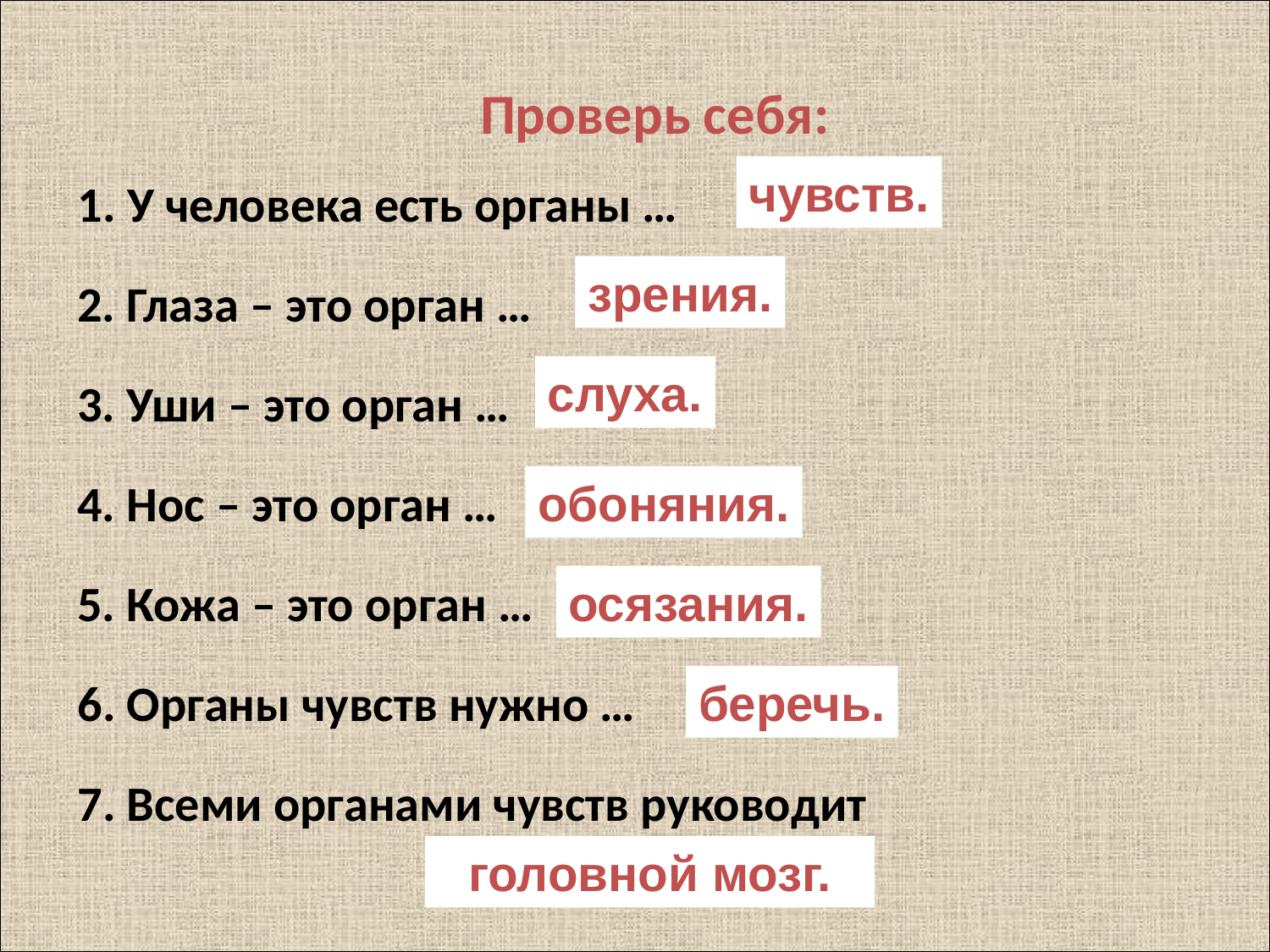

# Проверь себя:
чувств.
1. У человека есть органы …
зрения.
2. Глаза – это орган …
слуха.
3. Уши – это орган …
4. Нос – это орган …
обоняния.
5. Кожа – это орган …
осязания.
6. Органы чувств нужно …
беречь.
7. Всеми органами чувств руководит
…

головной мозг.